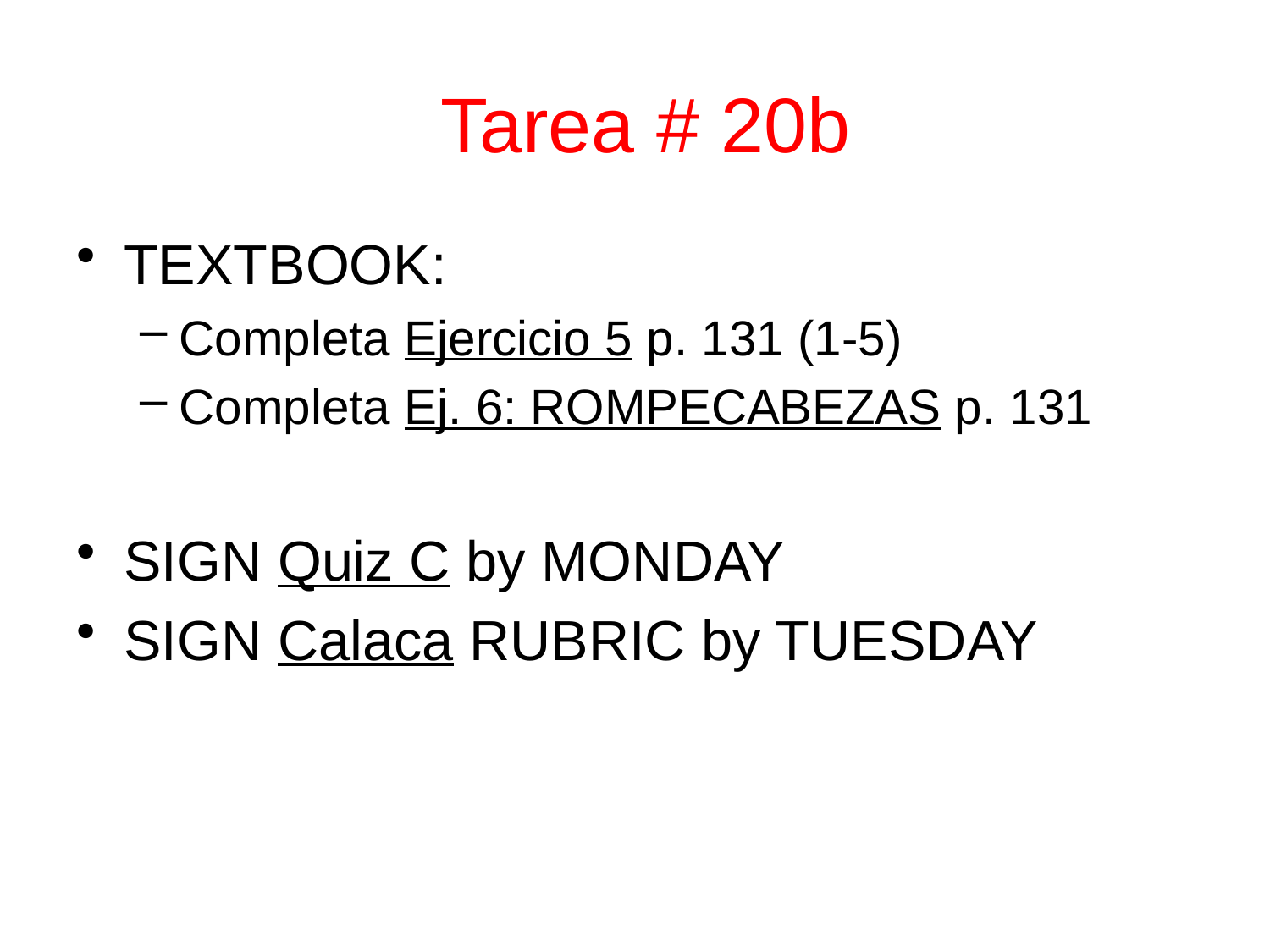

Tarea # 20b
TEXTBOOK:
Completa Ejercicio 5 p. 131 (1-5)
Completa Ej. 6: ROMPECABEZAS p. 131

SIGN Quiz C by MONDAY
SIGN Calaca RUBRIC by TUESDAY